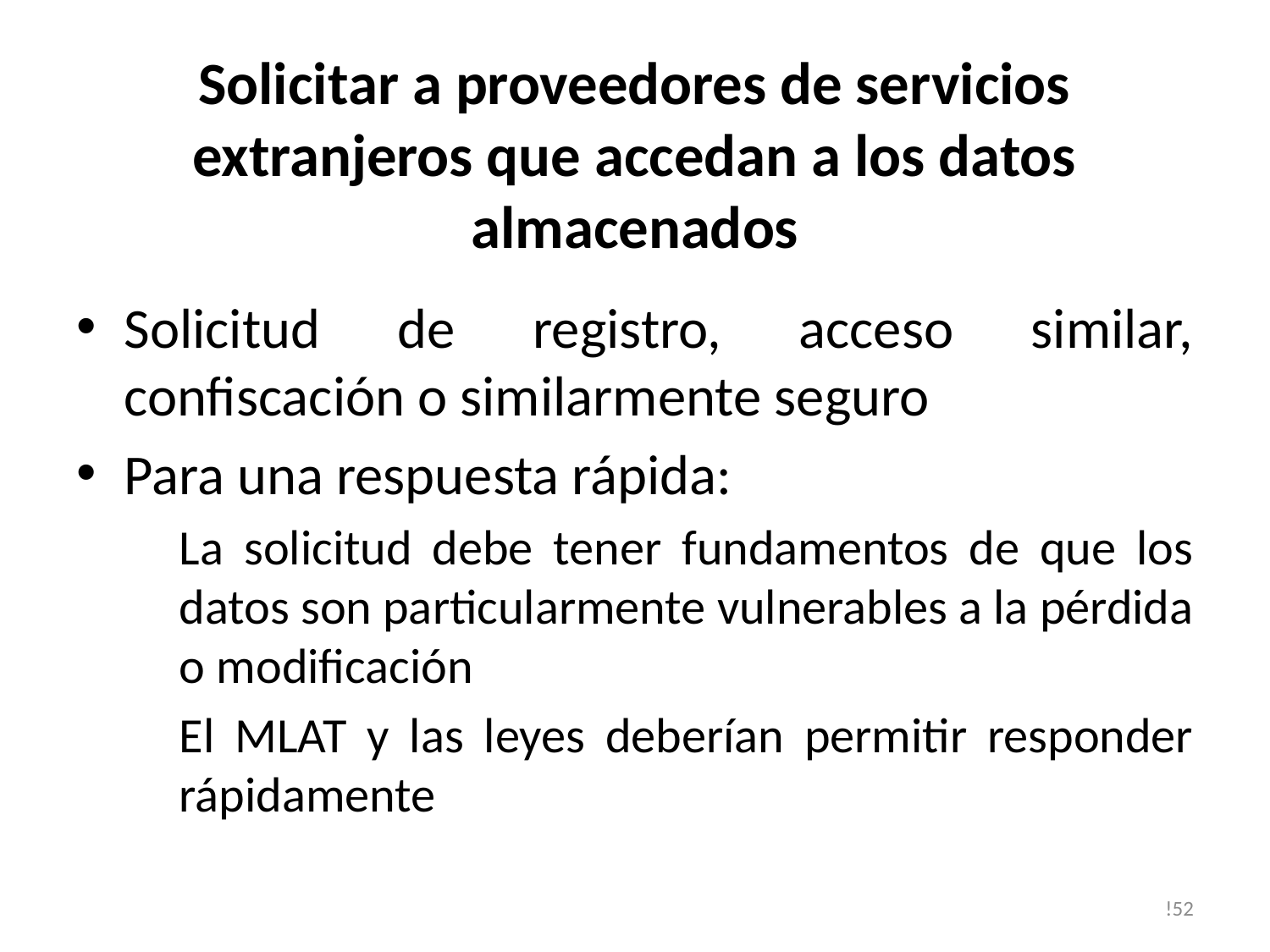

# Solicitar a proveedores de servicios extranjeros que accedan a los datos almacenados
Solicitud de registro, acceso similar, confiscación o similarmente seguro
Para una respuesta rápida:
La solicitud debe tener fundamentos de que los datos son particularmente vulnerables a la pérdida o modificación
El MLAT y las leyes deberían permitir responder rápidamente

!52